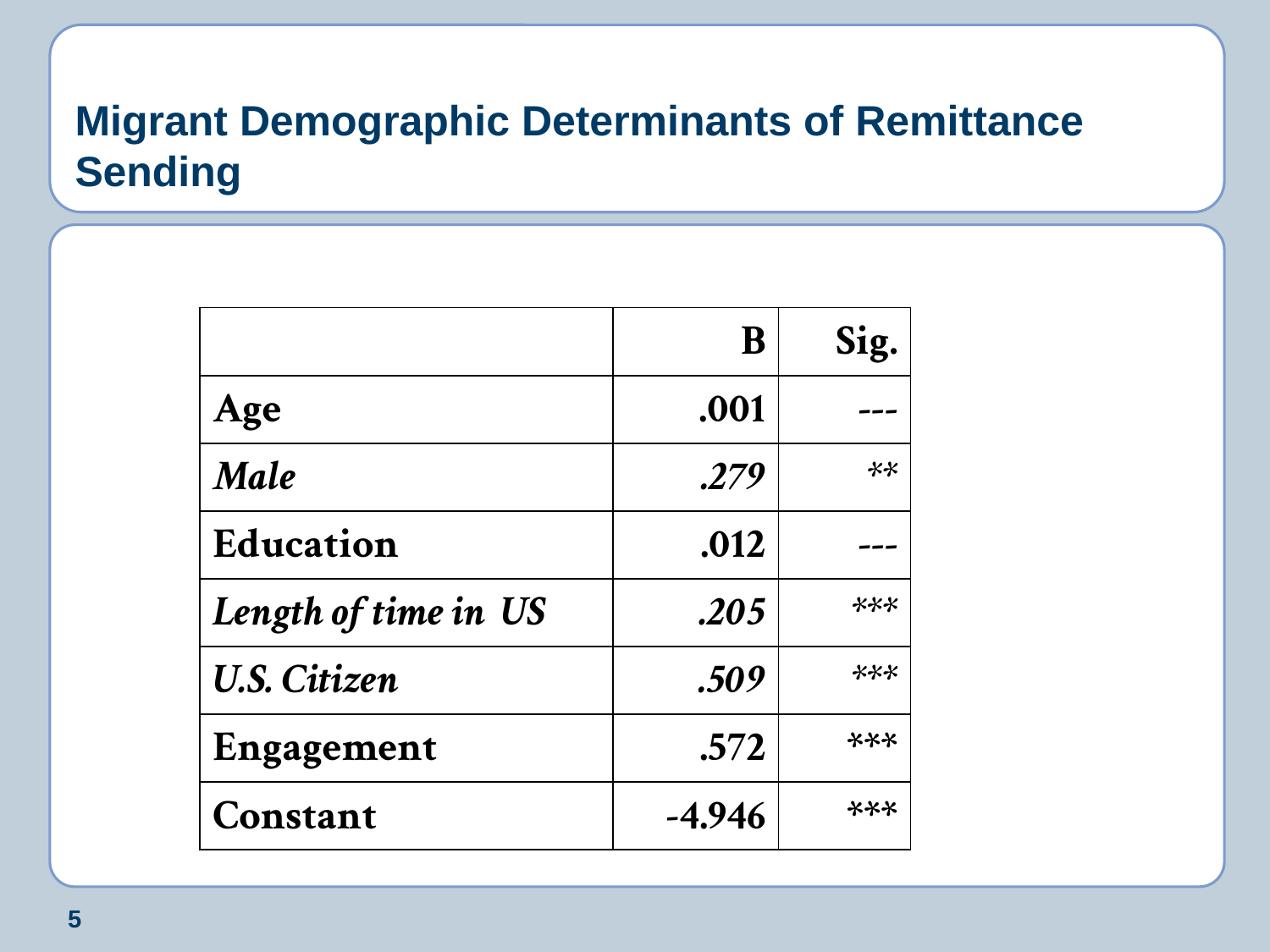

# Migrant Demographic Determinants of Remittance Sending
|  | B | Sig. |
| --- | --- | --- |
| Age | .001 | --- |
| Male | .279 | \*\* |
| Education | .012 | --- |
| Length of time in US | .205 | \*\*\* |
| U.S. Citizen | .509 | \*\*\* |
| Engagement | .572 | \*\*\* |
| Constant | -4.946 | \*\*\* |